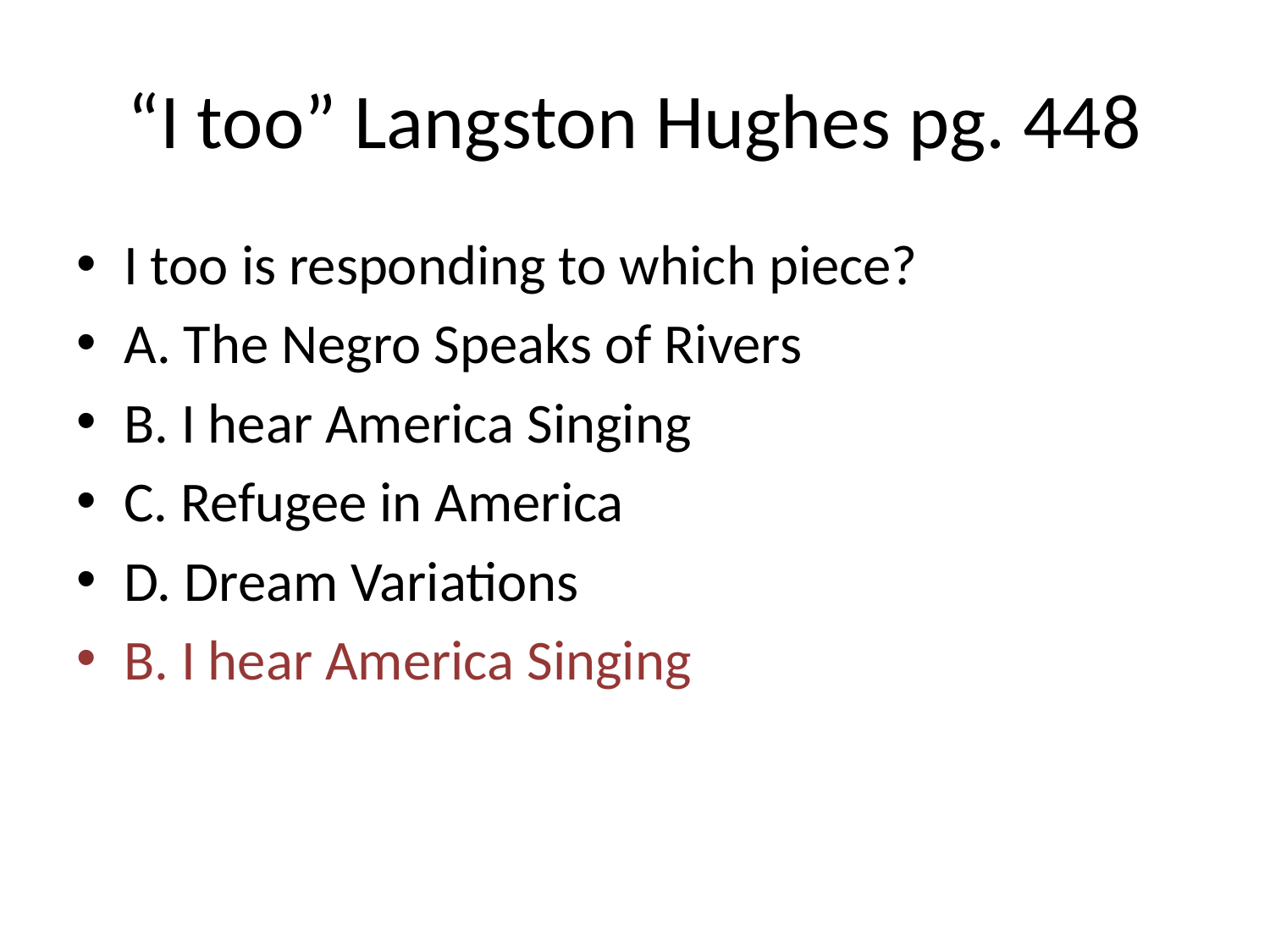

# “I too” Langston Hughes pg. 448
I too is responding to which piece?
A. The Negro Speaks of Rivers
B. I hear America Singing
C. Refugee in America
D. Dream Variations
B. I hear America Singing